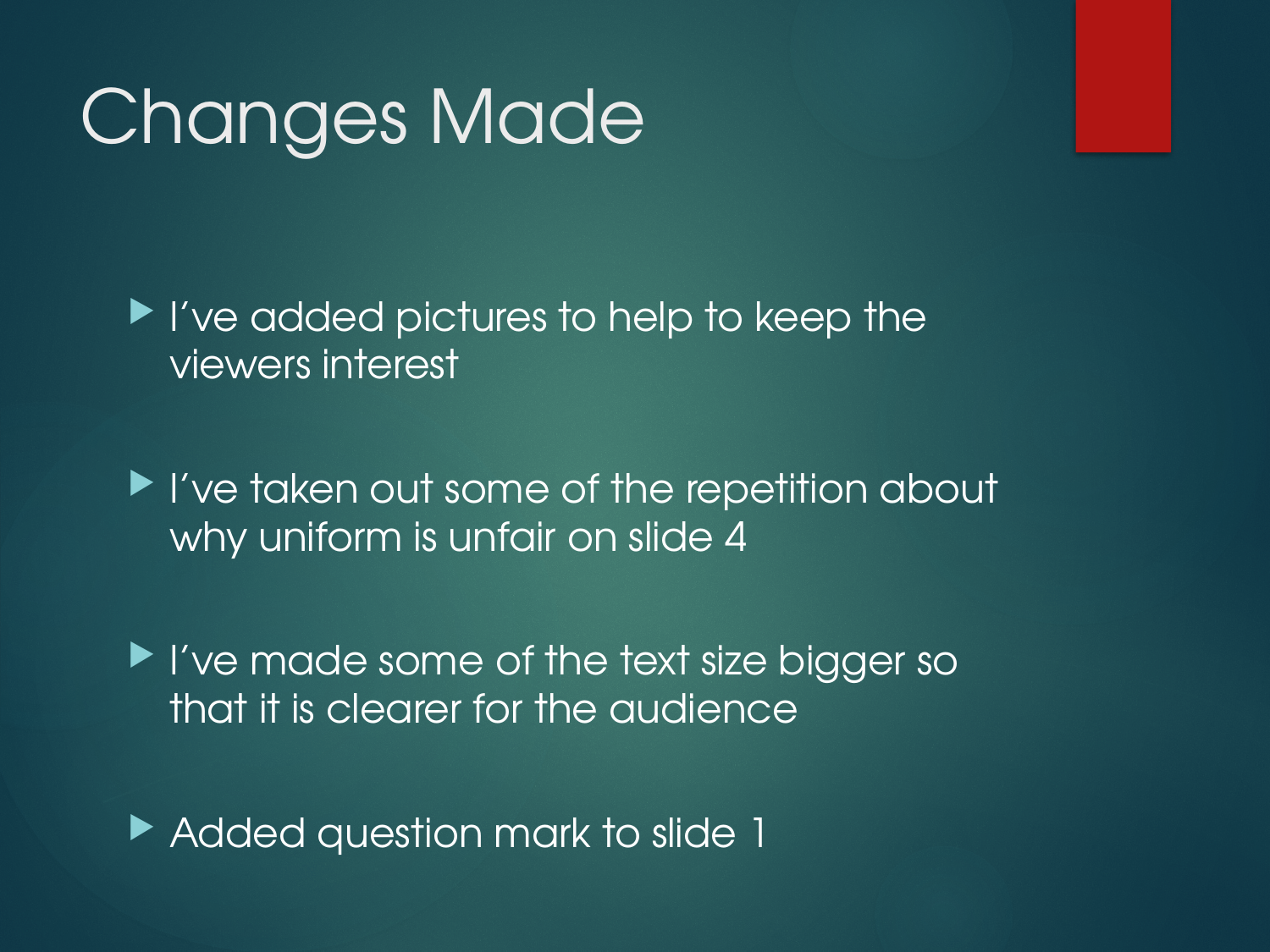

# Changes Made
I’ve added pictures to help to keep the viewers interest

I’ve taken out some of the repetition about why uniform is unfair on slide 4

I’ve made some of the text size bigger so that it is clearer for the audience

Added question mark to slide 1